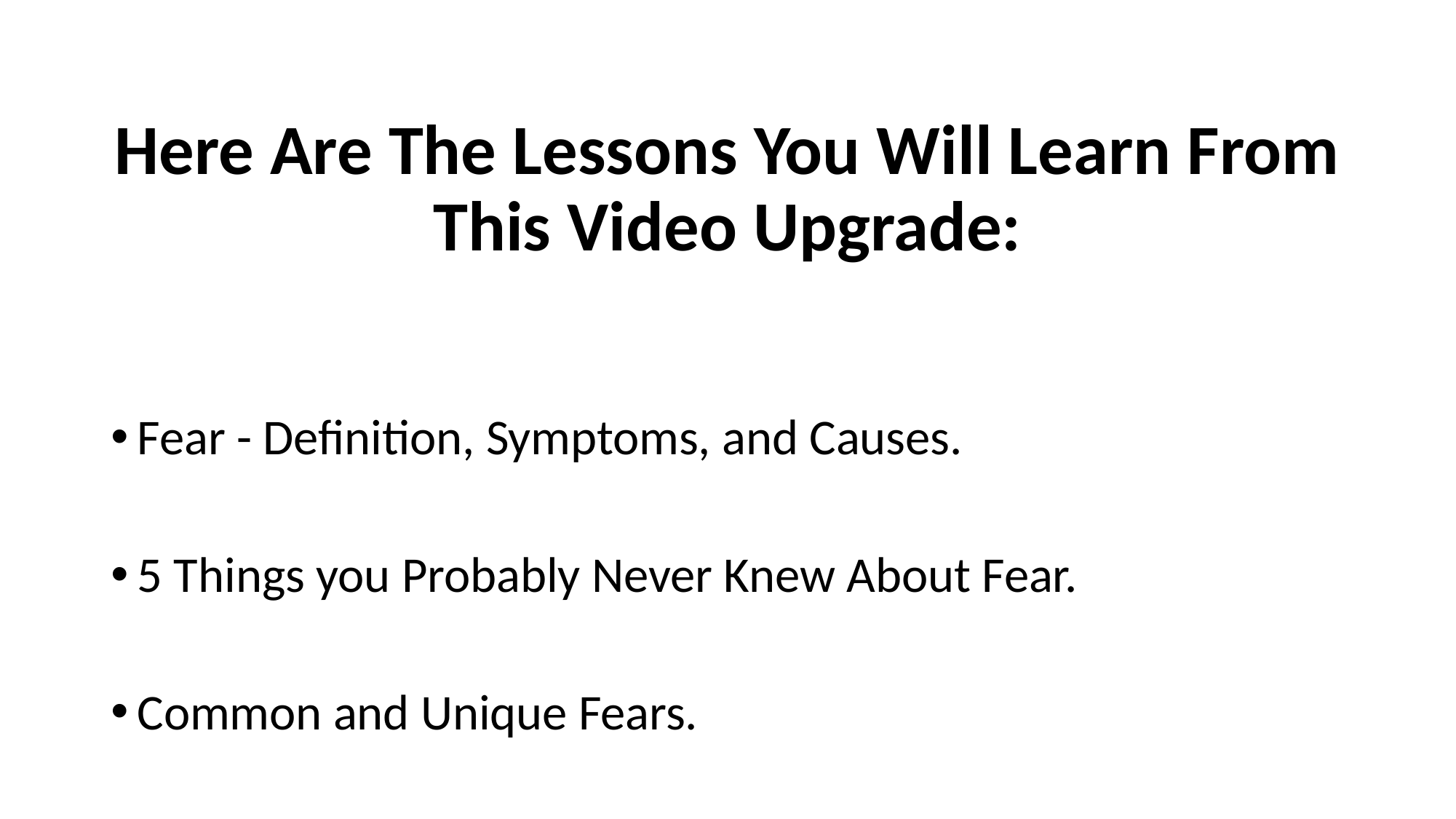

Here Are The Lessons You Will Learn From This Video Upgrade:

Fear - Definition, Symptoms, and Causes.

5 Things you Probably Never Knew About Fear.

Common and Unique Fears.